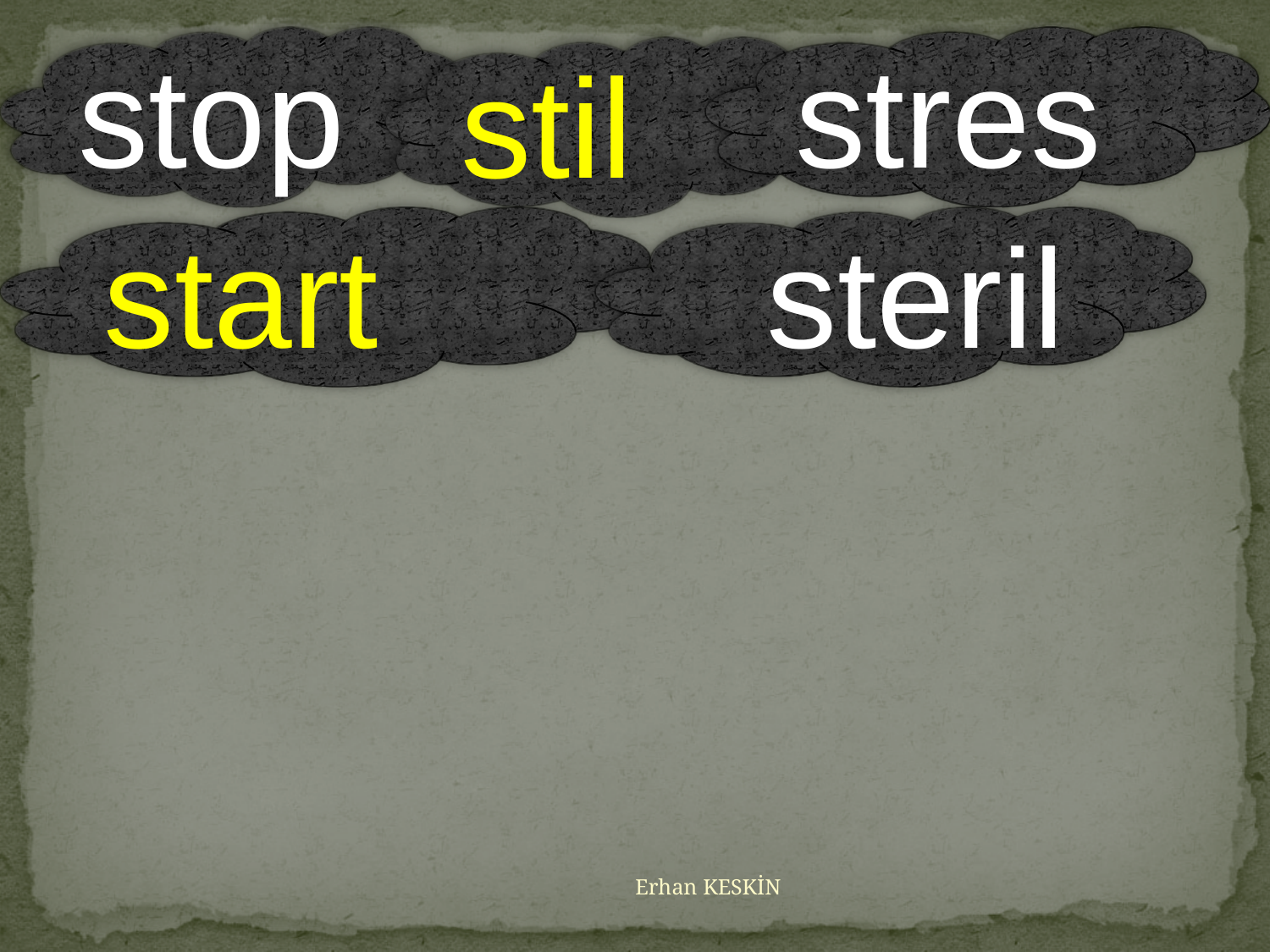

stop
stres
stil
start
steril
Erhan KESKİN